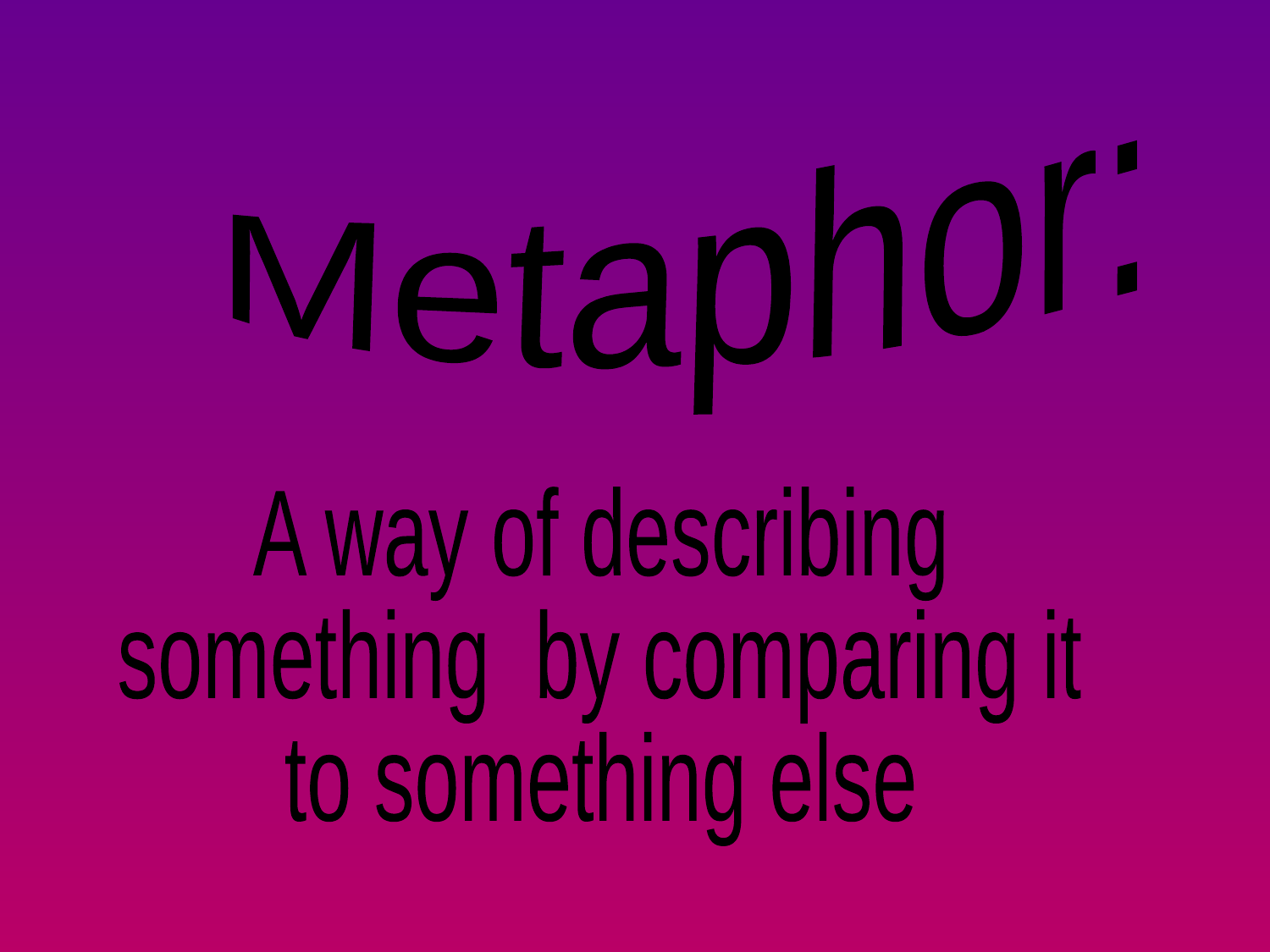

Metaphor:
A way of describing
something  by comparing it
to something else